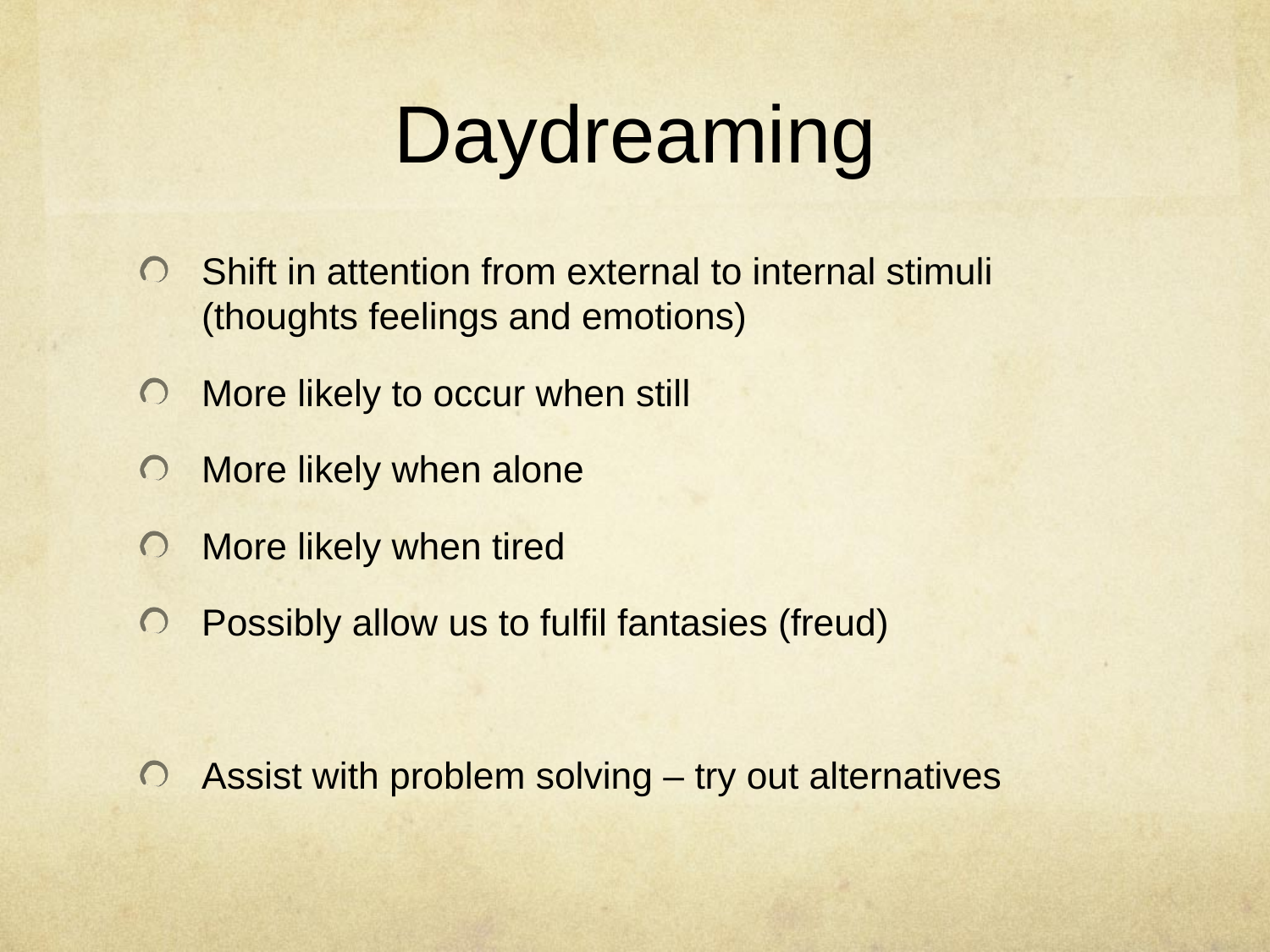

# Daydreaming
Shift in attention from external to internal stimuli (thoughts feelings and emotions)
More likely to occur when still
More likely when alone
More likely when tired
Possibly allow us to fulfil fantasies (freud)

Assist with problem solving – try out alternatives